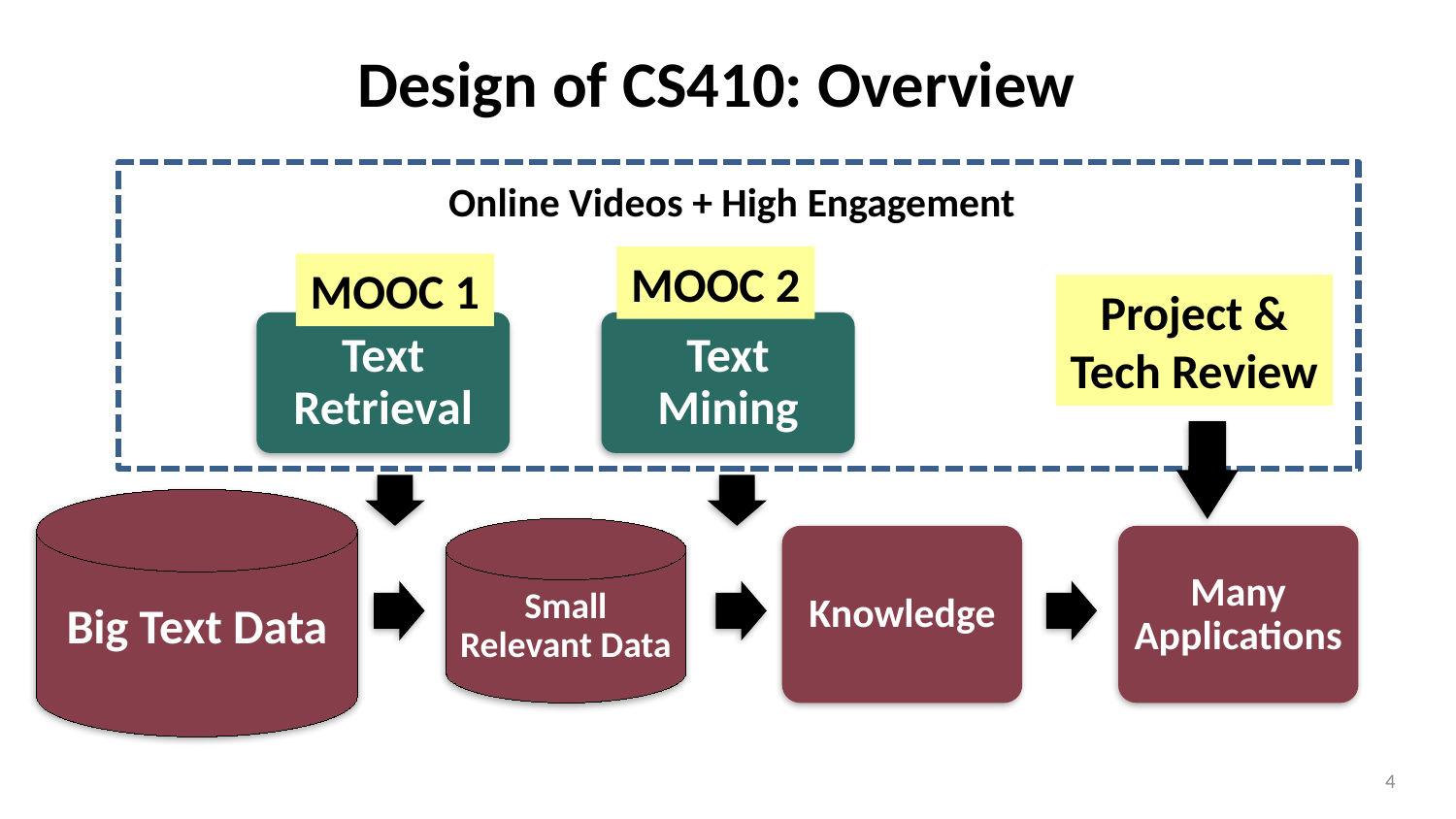

# Design of CS410: Overview
Hi
Online Videos + High Engagement
MOOC 2
MOOC 1
Project &
Tech Review

Text Mining
Text Retrieval
Big
Text Data

Big Text Data
Small
Relevant Data
Small Relevant Data
Knowledge
Many Applications

4